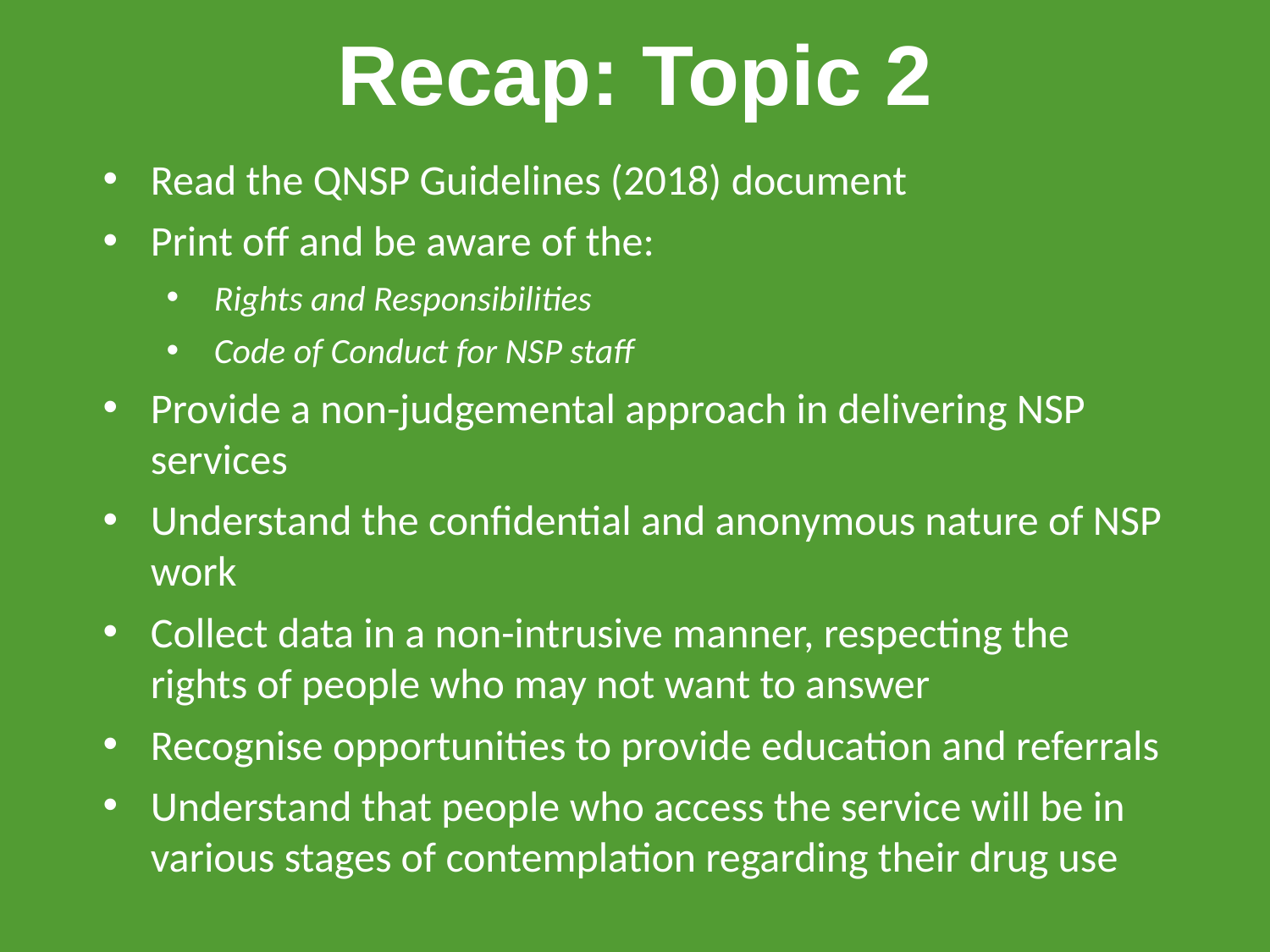

# Recap: Topic 2
Read the QNSP Guidelines (2018) document
Print off and be aware of the:
Rights and Responsibilities
Code of Conduct for NSP staff
Provide a non-judgemental approach in delivering NSP services
Understand the confidential and anonymous nature of NSP work
Collect data in a non-intrusive manner, respecting the rights of people who may not want to answer
Recognise opportunities to provide education and referrals
Understand that people who access the service will be in various stages of contemplation regarding their drug use